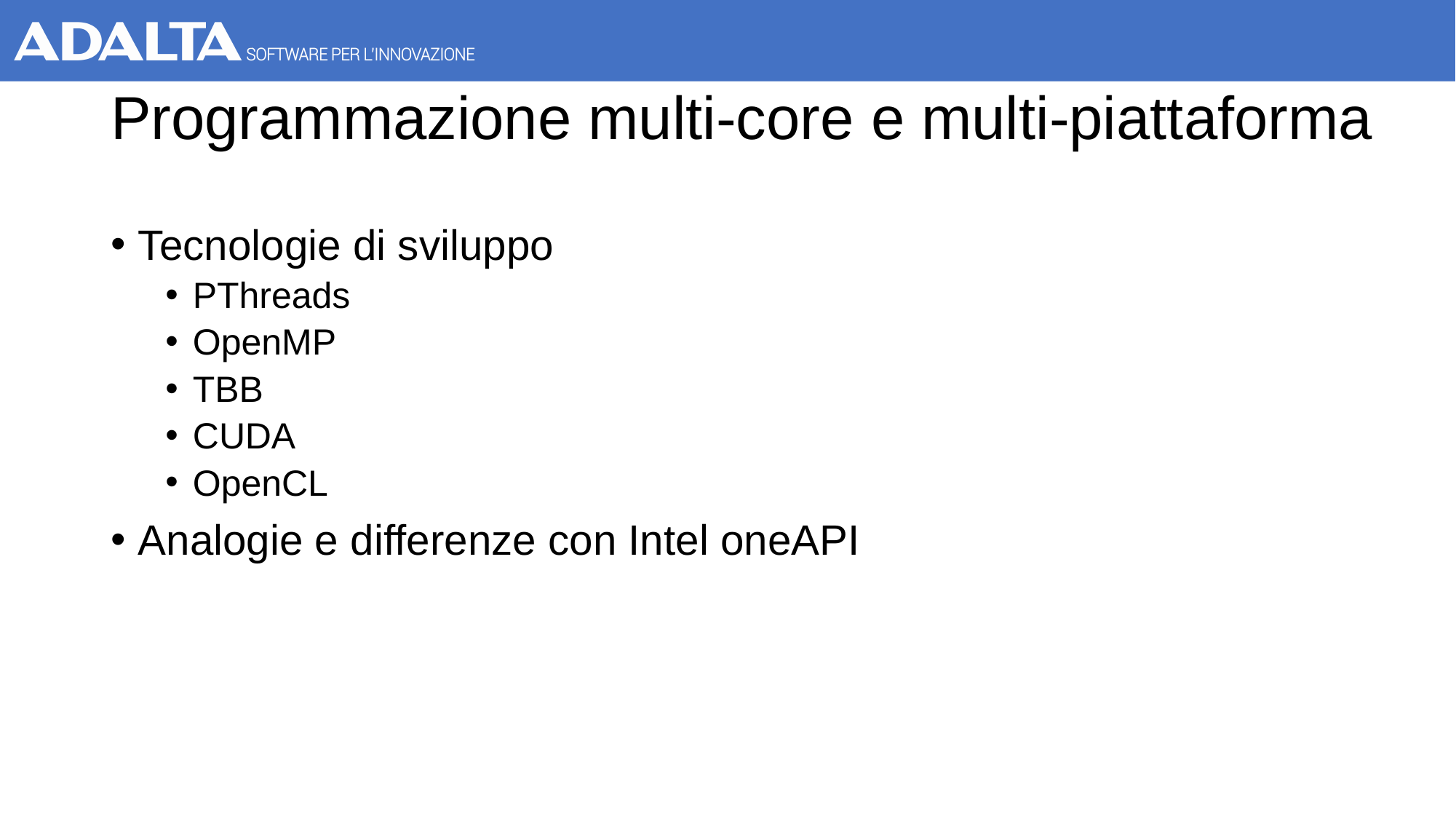

# Programmazione multi-core e multi-piattaforma
Tecnologie di sviluppo
PThreads
OpenMP
TBB
CUDA
OpenCL
Analogie e differenze con Intel oneAPI